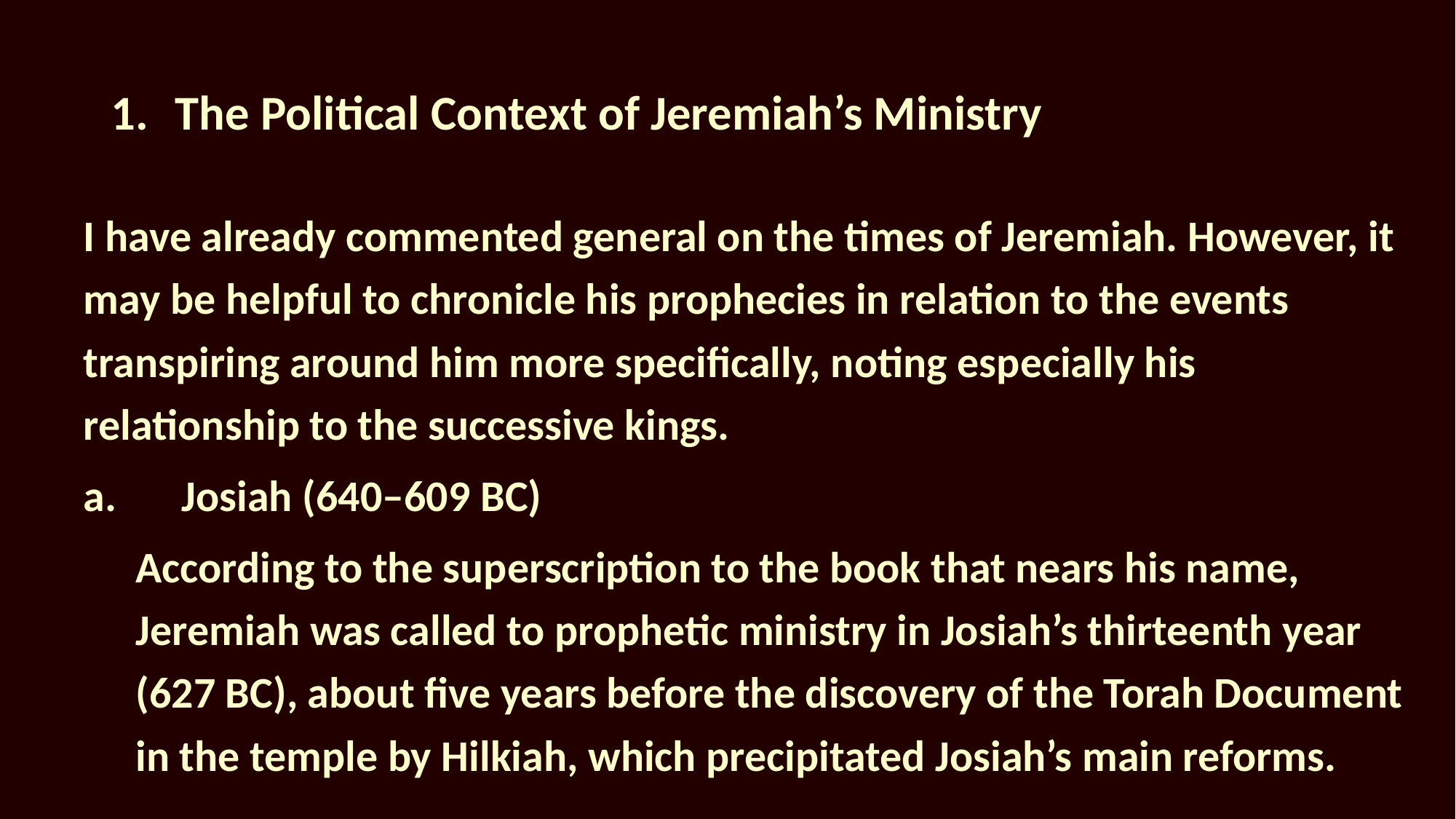

# 1.	The Political Context of Jeremiah’s Ministry
I have already commented general on the times of Jeremiah. However, it may be helpful to chronicle his prophecies in relation to the events transpiring around him more specifically, noting especially his relationship to the successive kings.
a.	Josiah (640–609 BC)
According to the superscription to the book that nears his name, Jeremiah was called to prophetic ministry in Josiah’s thirteenth year (627 BC), about five years before the discovery of the Torah Document in the temple by Hilkiah, which precipitated Josiah’s main reforms.